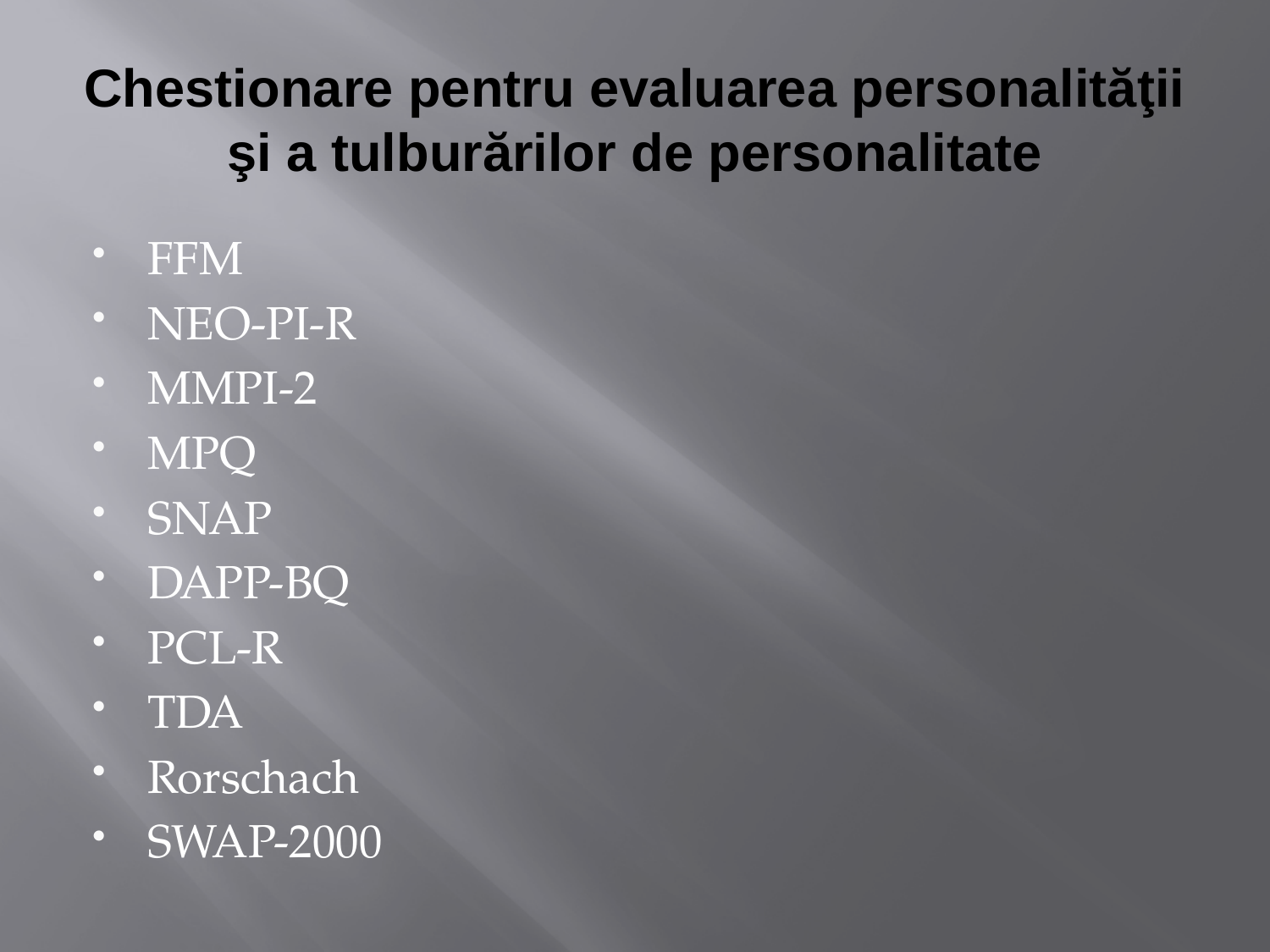

# Chestionare pentru evaluarea personalităţii şi a tulburărilor de personalitate
FFM
NEO-PI-R
MMPI-2
MPQ
SNAP
DAPP-BQ
PCL-R
TDA
Rorschach
SWAP-2000